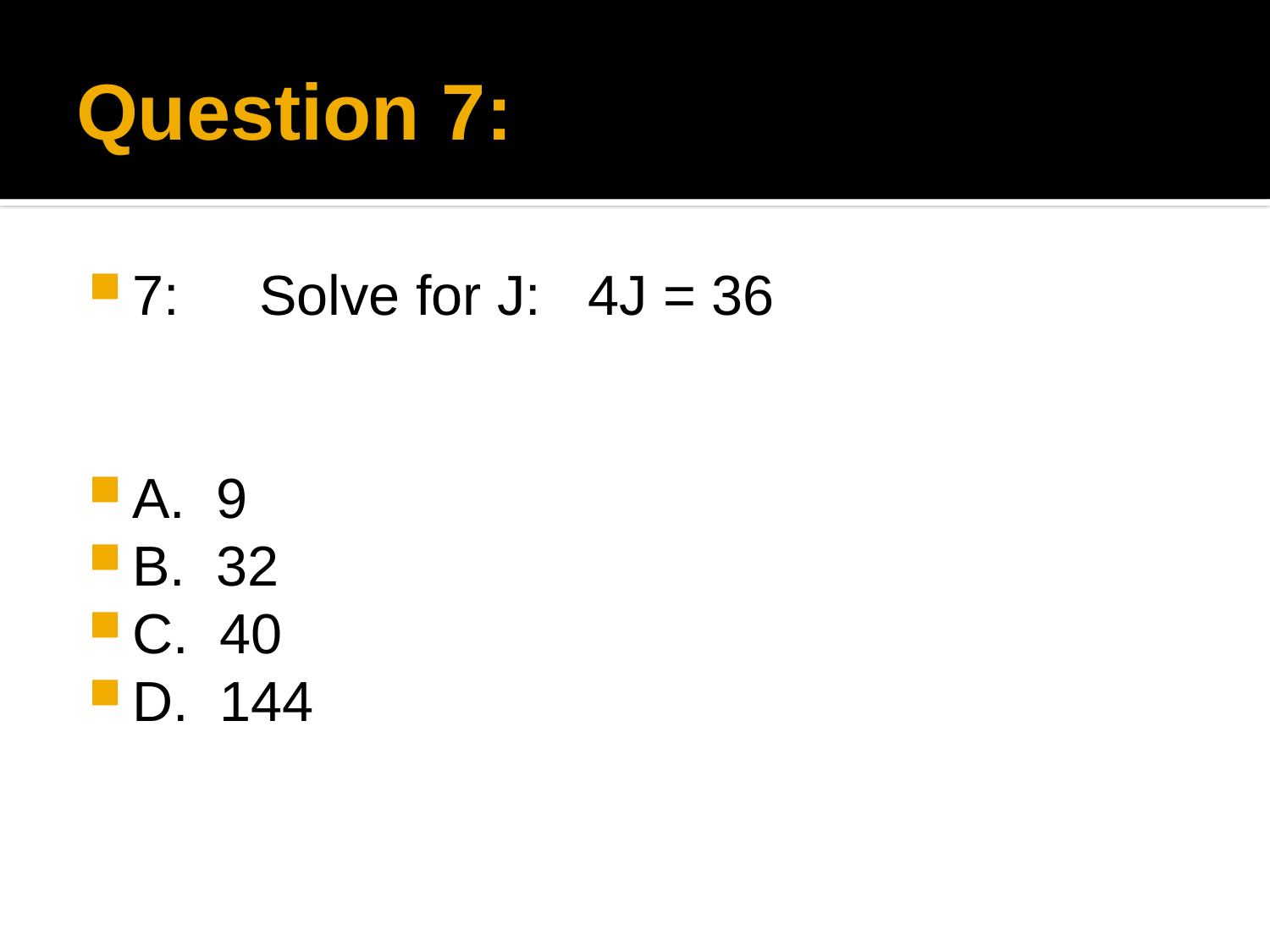

# Question 7:
7:	Solve for J:   4J = 36

A.  9
B.  32
C.  40
D.  144